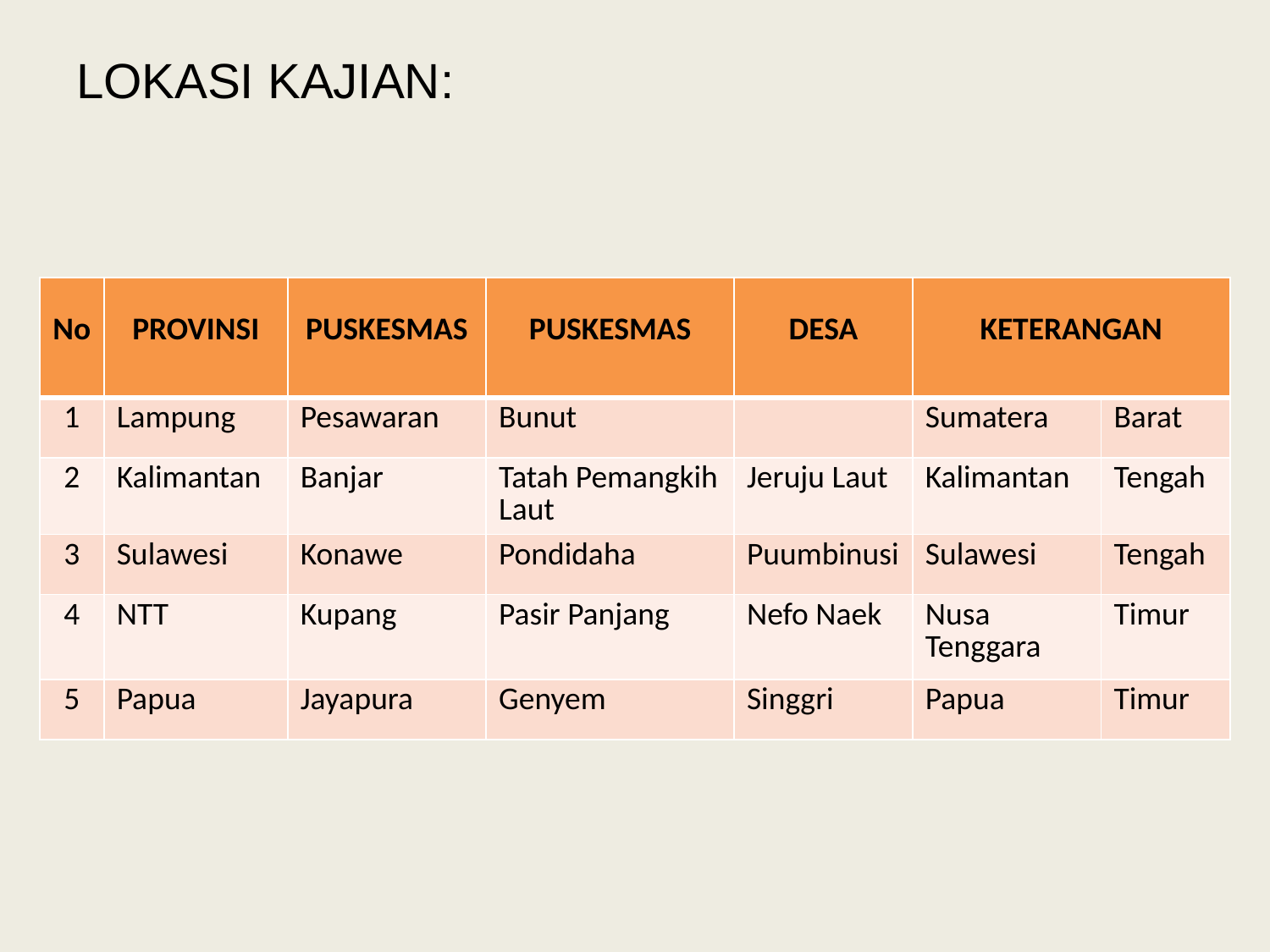

# LOKASI KAJIAN:
| No | PROVINSI | PUSKESMAS | PUSKESMAS | DESA | KETERANGAN |  |
| --- | --- | --- | --- | --- | --- | --- |
| 1 | Lampung | Pesawaran | Bunut |  | Sumatera | Barat |
| 2 | Kalimantan | Banjar | Tatah Pemangkih Laut | Jeruju Laut | Kalimantan | Tengah |
| 3 | Sulawesi | Konawe | Pondidaha | Puumbinusi | Sulawesi | Tengah |
| 4 | NTT | Kupang | Pasir Panjang | Nefo Naek | Nusa Tenggara | Timur |
| 5 | Papua | Jayapura | Genyem | Singgri | Papua | Timur |